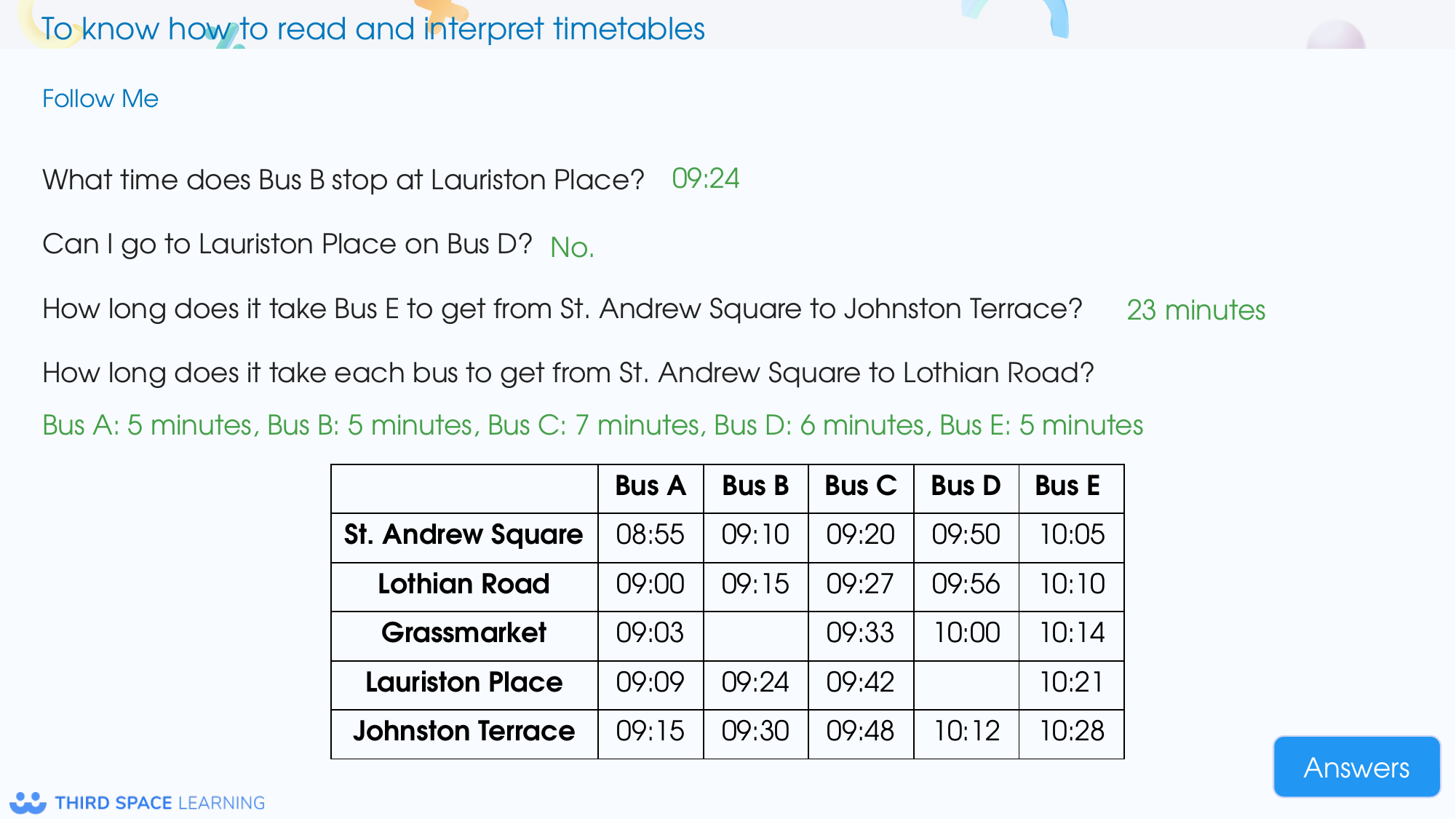

Follow Me
09:24
What time does Bus B stop at Lauriston Place?
Can I go to Lauriston Place on Bus D?
How long does it take Bus E to get from St. Andrew Square to Johnston Terrace?
How long does it take each bus to get from St. Andrew Square to Lothian Road?
No.
23 minutes
Bus A: 5 minutes, Bus B: 5 minutes, Bus C: 7 minutes, Bus D: 6 minutes, Bus E: 5 minutes
|  | Bus A | Bus B | Bus C | Bus D | Bus E |
| --- | --- | --- | --- | --- | --- |
| St. Andrew Square | 08:55 | 09:10 | 09:20 | 09:50 | 10:05 |
| Lothian Road | 09:00 | 09:15 | 09:27 | 09:56 | 10:10 |
| Grassmarket | 09:03 |  | 09:33 | 10:00 | 10:14 |
| Lauriston Place | 09:09 | 09:24 | 09:42 |  | 10:21 |
| Johnston Terrace | 09:15 | 09:30 | 09:48 | 10:12 | 10:28 |
Answers